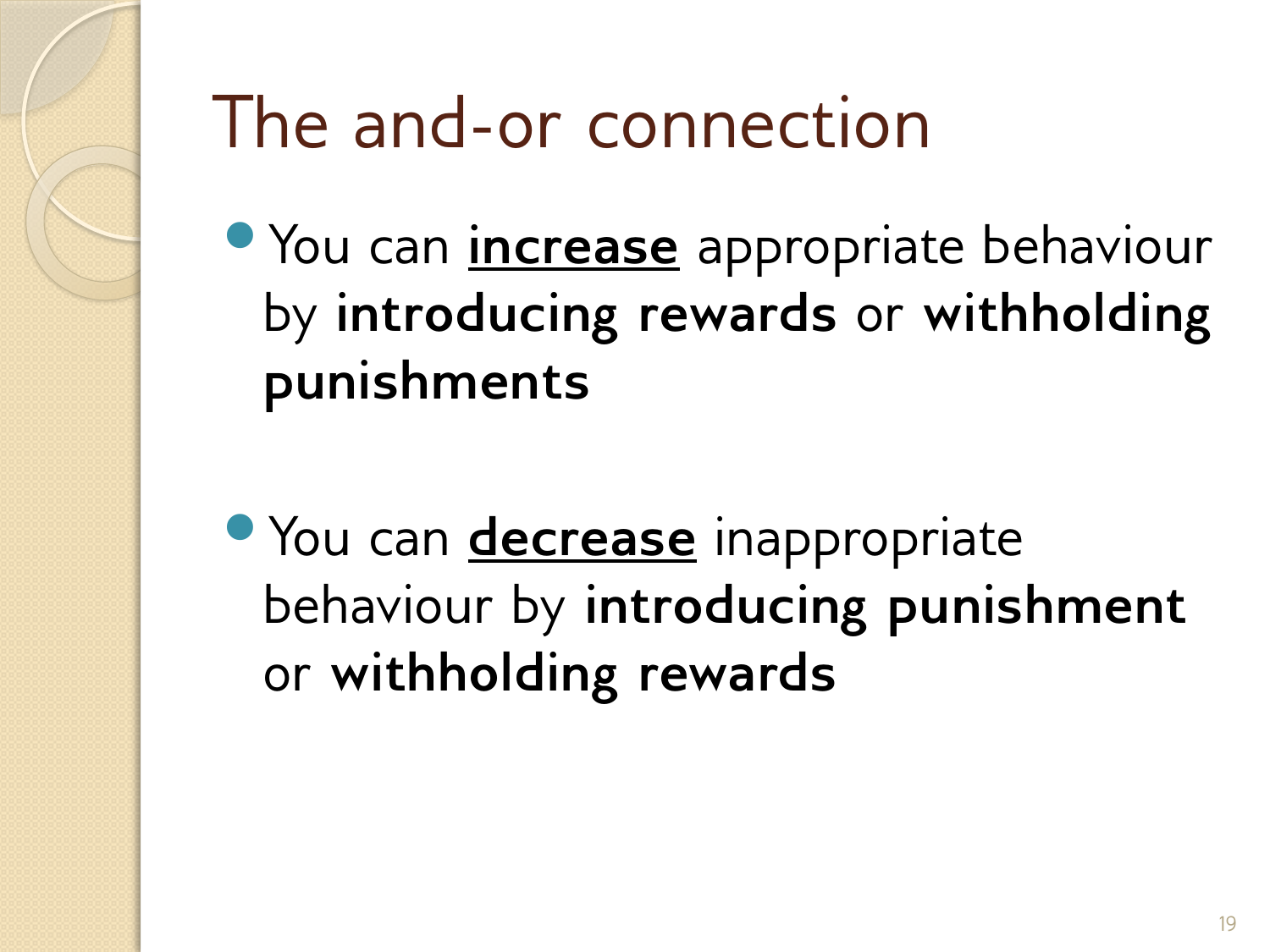

# The and-or connection
You can increase appropriate behaviour by introducing rewards or withholding punishments

You can decrease inappropriate behaviour by introducing punishment or withholding rewards

19